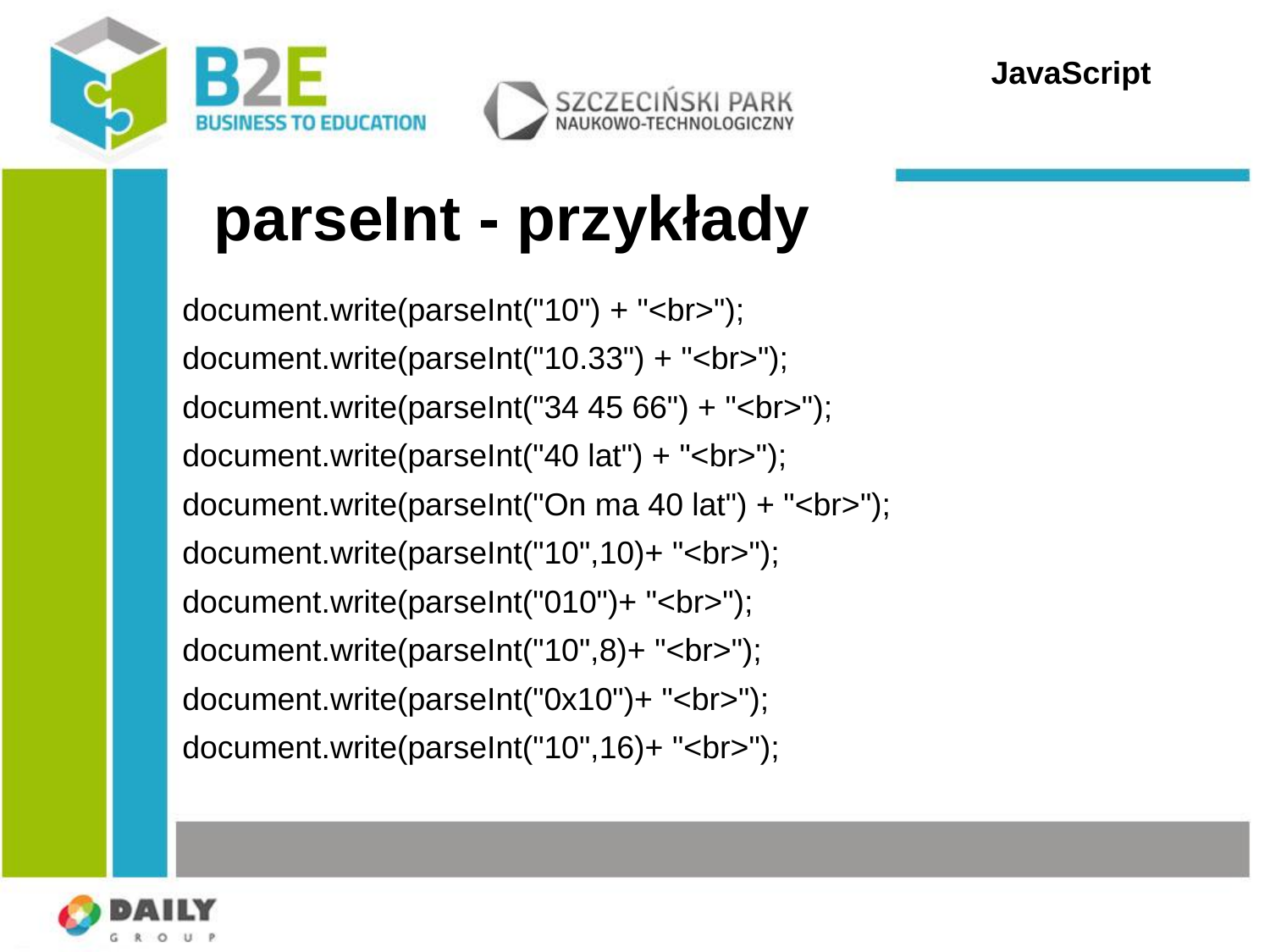

JavaScript
# parseInt - przykłady
document.write(parseInt("10") + "<br>");
document.write(parseInt("10.33") + "<br>");
document.write(parseInt("34 45 66") + "<br>");
document.write(parseInt("40 lat") + "<br>");
document.write(parseInt("On ma 40 lat") + "<br>");
document.write(parseInt("10",10)+ "<br>");
document.write(parseInt("010")+ "<br>");
document.write(parseInt("10",8)+ "<br>");
document.write(parseInt("0x10")+ "<br>");
document.write(parseInt("10",16)+ "<br>");